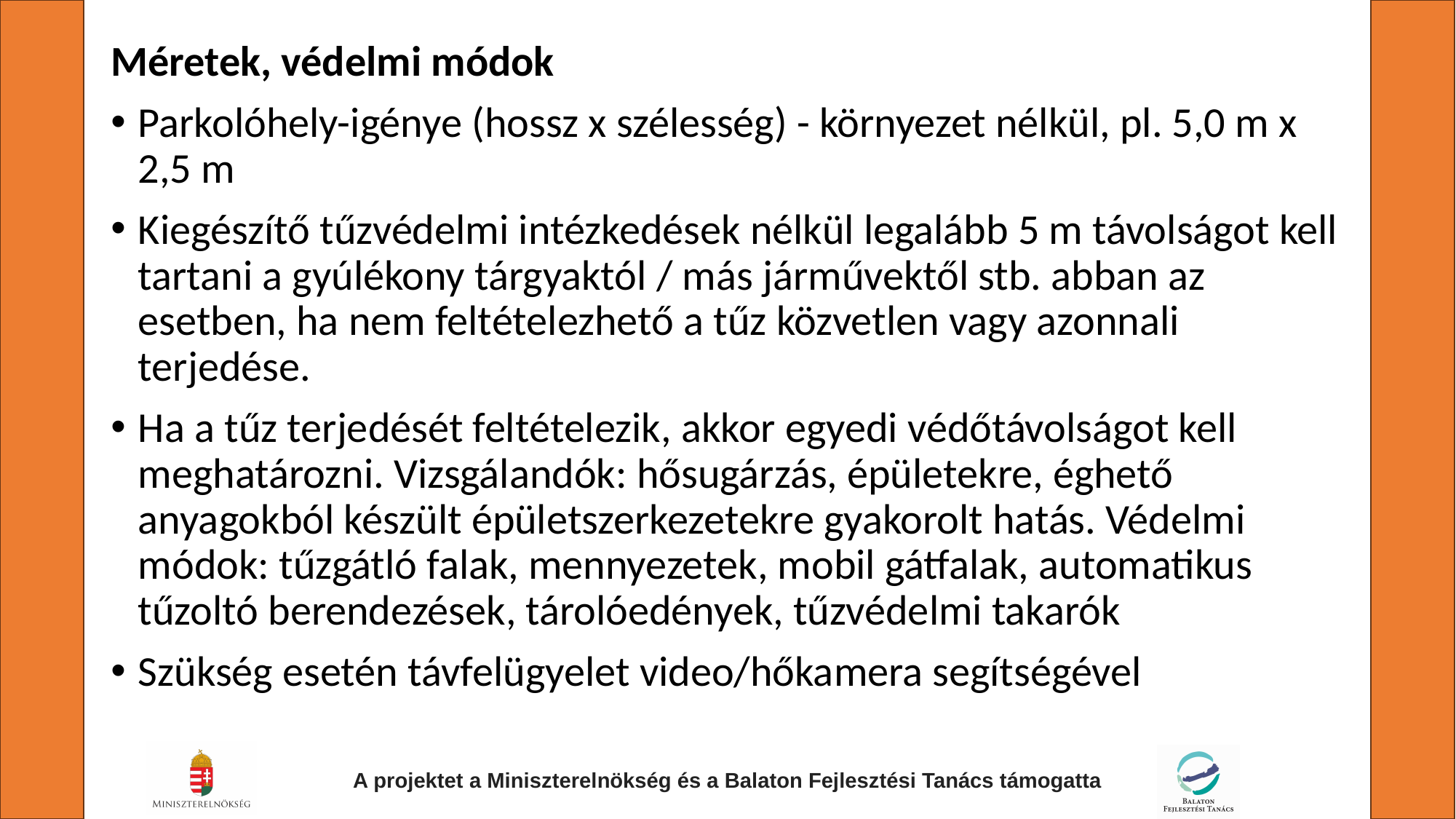

Méretek, védelmi módok
Parkolóhely-igénye (hossz x szélesség) - környezet nélkül, pl. 5,0 m x 2,5 m
Kiegészítő tűzvédelmi intézkedések nélkül legalább 5 m távolságot kell tartani a gyúlékony tárgyaktól / más járművektől stb. abban az esetben, ha nem feltételezhető a tűz közvetlen vagy azonnali terjedése.
Ha a tűz terjedését feltételezik, akkor egyedi védőtávolságot kell meghatározni. Vizsgálandók: hősugárzás, épületekre, éghető anyagokból készült épületszerkezetekre gyakorolt hatás. Védelmi módok: tűzgátló falak, mennyezetek, mobil gátfalak, automatikus tűzoltó berendezések, tárolóedények, tűzvédelmi takarók
Szükség esetén távfelügyelet video/hőkamera segítségével